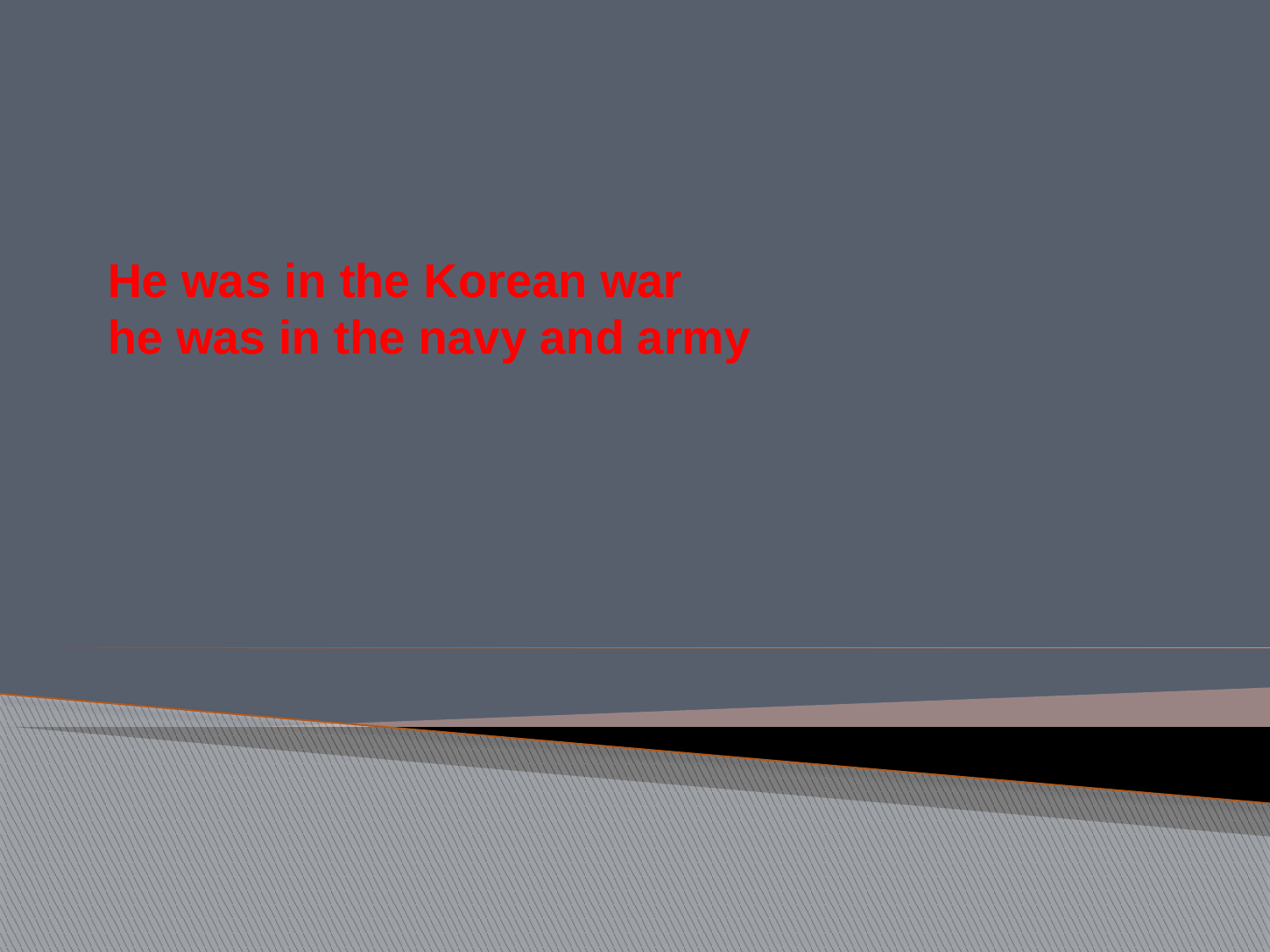

# He was in the Korean war he was in the navy and army